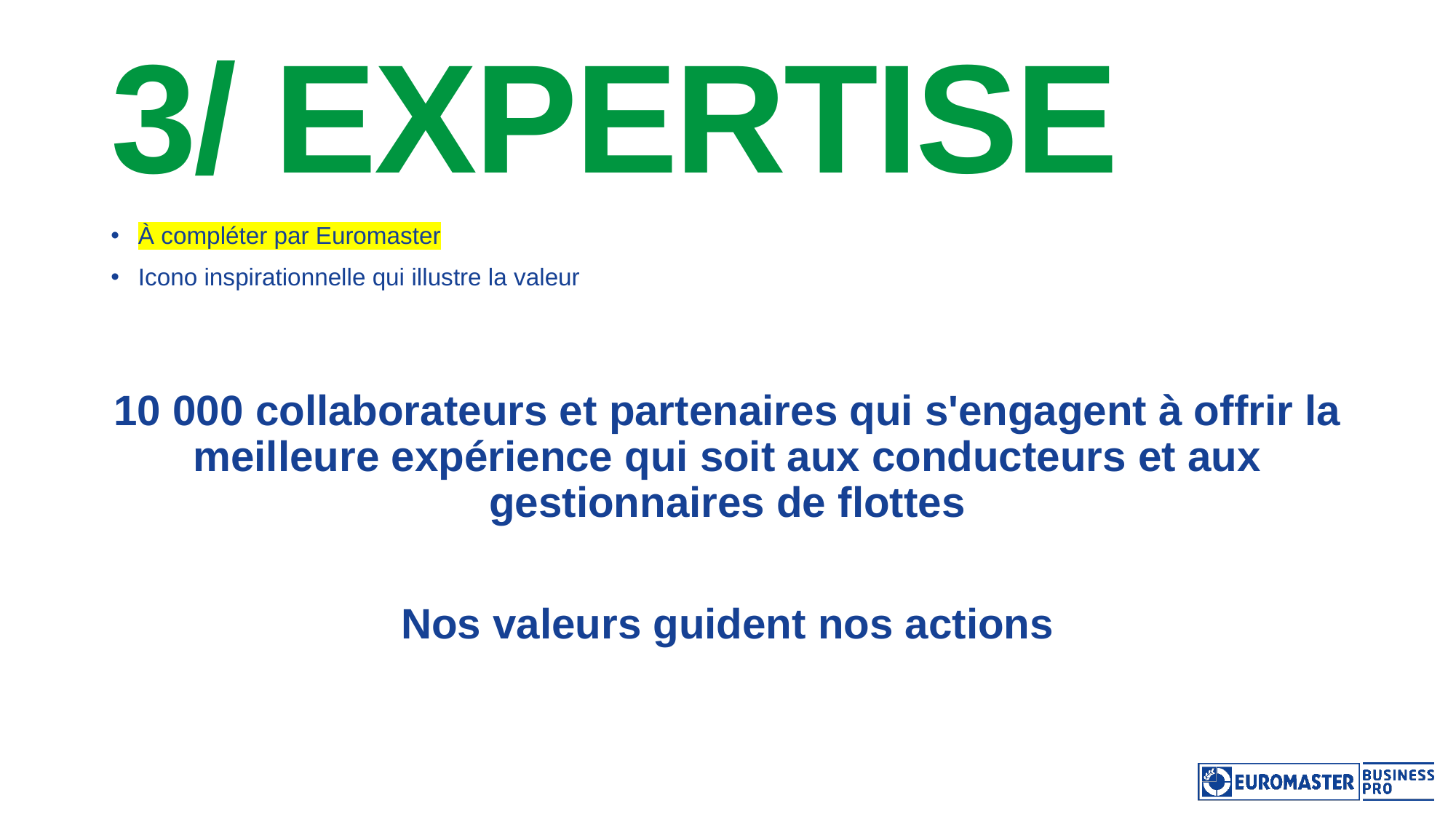

# 3/ EXPERTISE
À compléter par Euromaster
Icono inspirationnelle qui illustre la valeur

10 000 collaborateurs et partenaires qui s'engagent à offrir la meilleure expérience qui soit aux conducteurs et aux gestionnaires de flottes

Nos valeurs guident nos actions